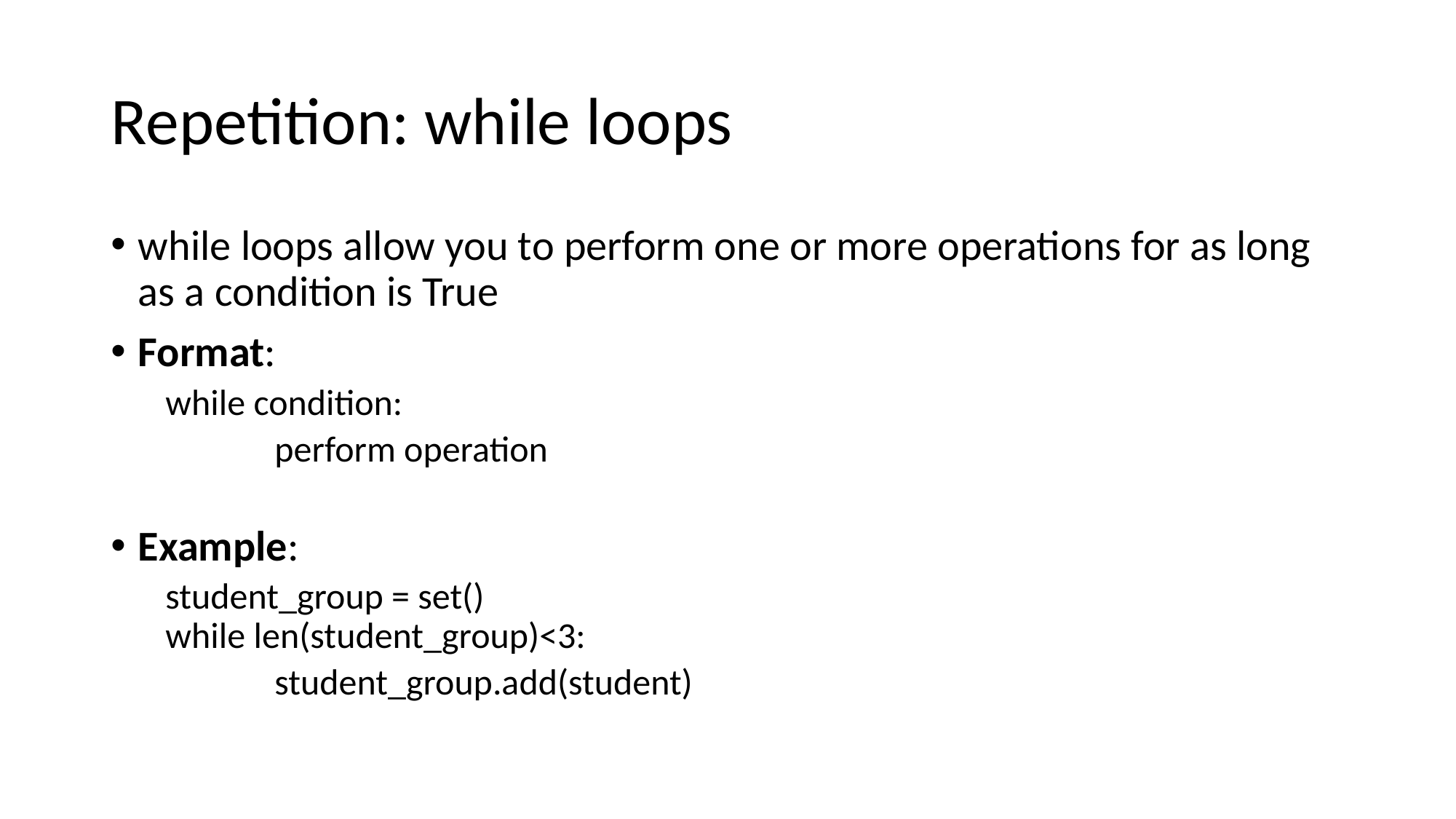

# Repetition: while loops
while loops allow you to perform one or more operations for as long as a condition is True
Format:
while condition:
	perform operation
Example:
student_group = set()
while len(student_group)<3:
	student_group.add(student)